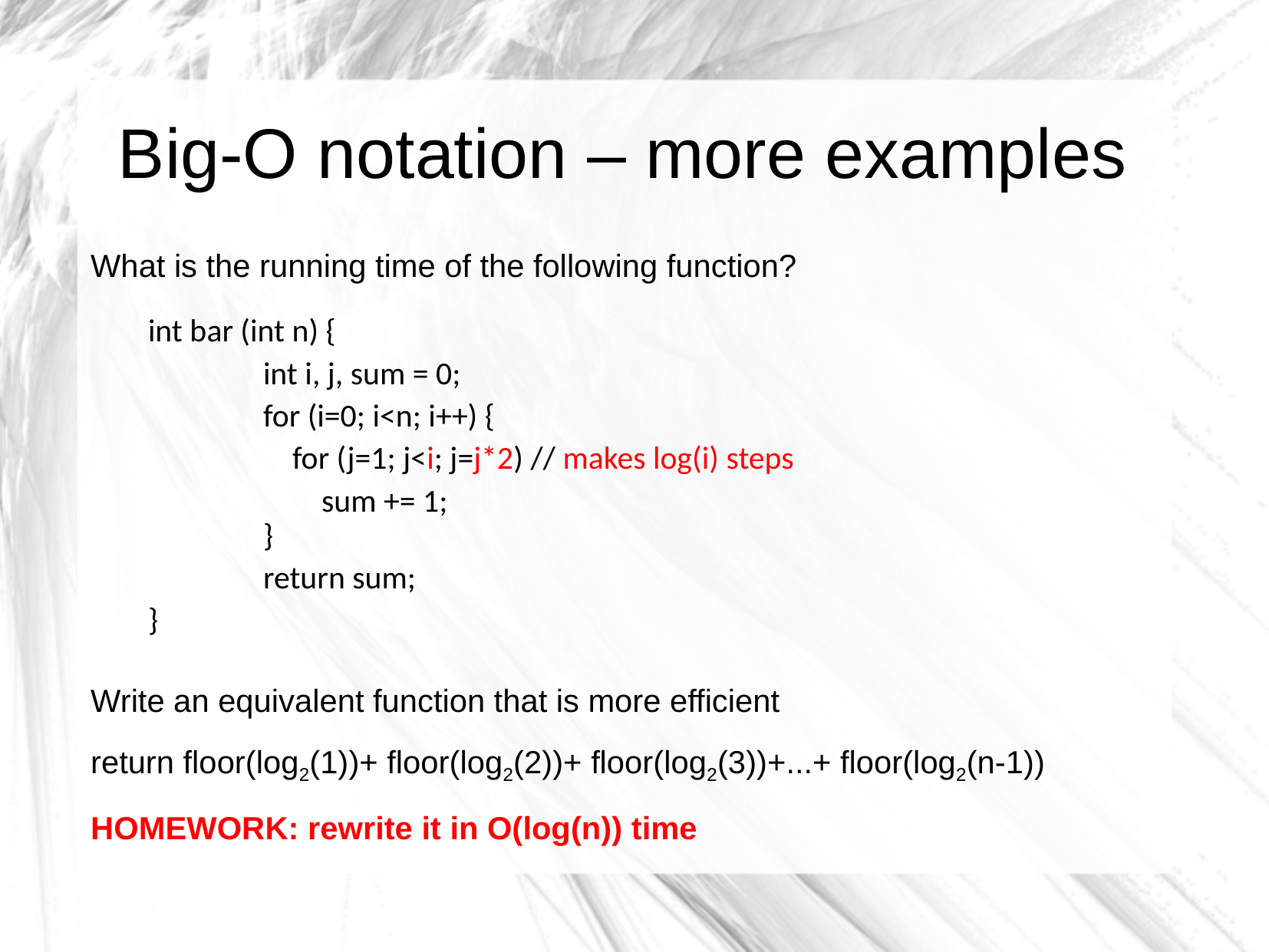

Big-O notation – more examples
What is the running time of the following function?
int bar (int n) {
	int i, j, sum = 0;
	for (i=0; i<n; i++) {
       	    for (j=1; j<i; j=j*2) // makes log(i) steps
	        sum += 1;
	}
	return sum;
}

Write an equivalent function that is more efficient
return floor(log2(1))+ floor(log2(2))+ floor(log2(3))+...+ floor(log2(n-1))
HOMEWORK: rewrite it in O(log(n)) time